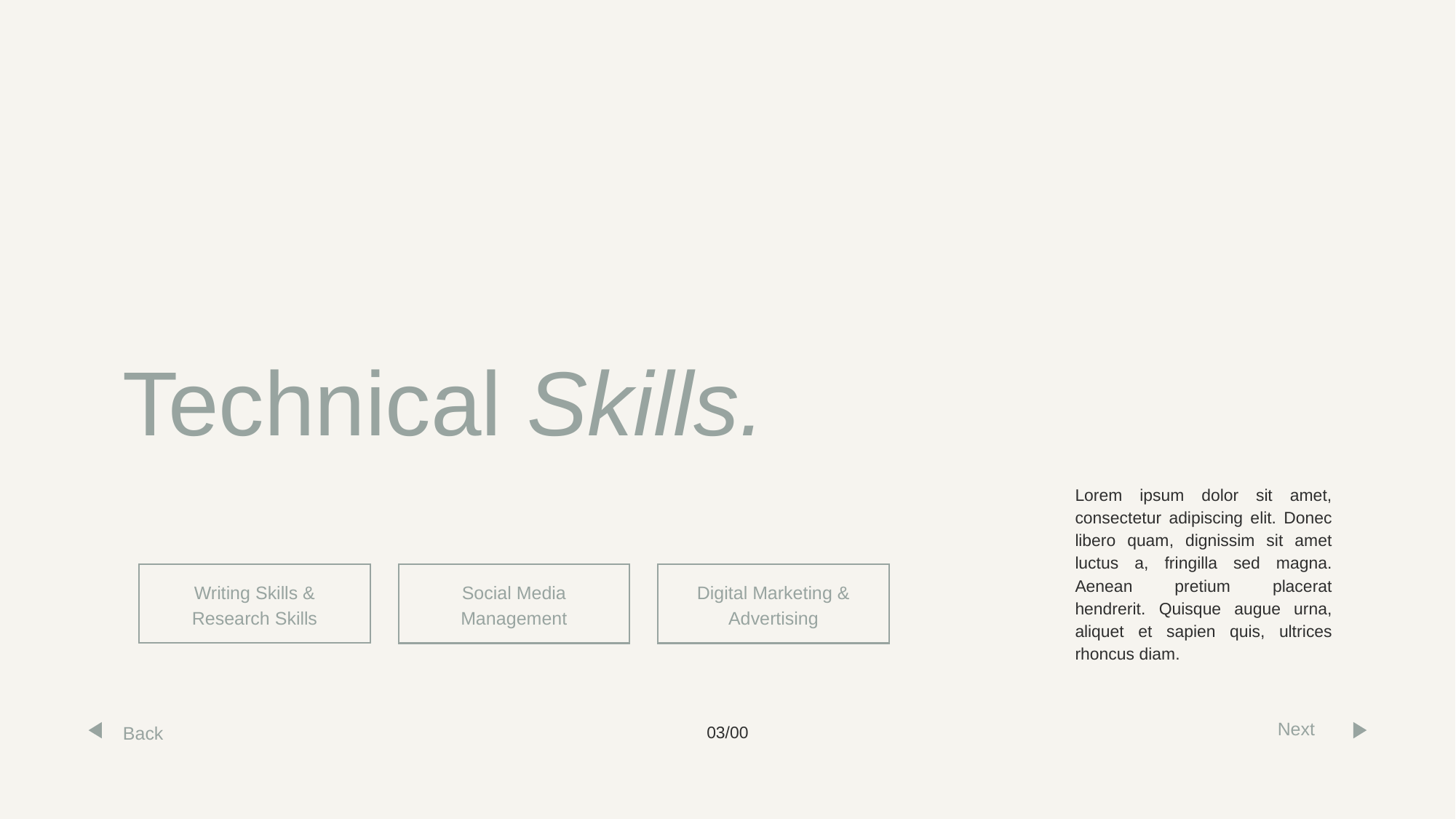

# Technical Skills.
Lorem ipsum dolor sit amet, consectetur adipiscing elit. Donec libero quam, dignissim sit amet luctus a, fringilla sed magna. Aenean pretium placerat hendrerit. Quisque augue urna, aliquet et sapien quis, ultrices rhoncus diam.

Digital Marketing & Advertising
Writing Skills & Research Skills
Social Media Management
Next
Back
03/00